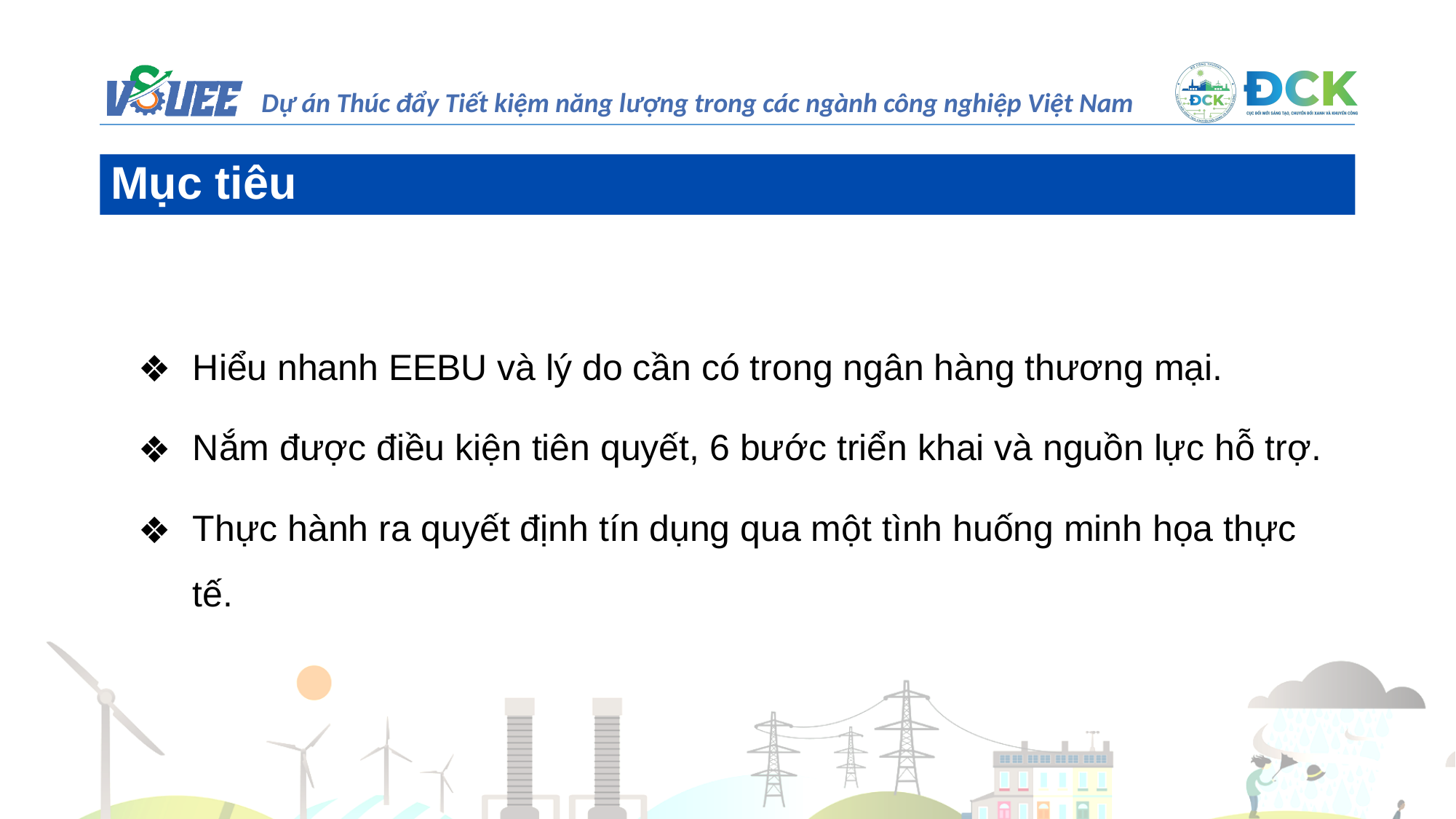

Mục tiêu
Hiểu nhanh EEBU và lý do cần có trong ngân hàng thương mại.
Nắm được điều kiện tiên quyết, 6 bước triển khai và nguồn lực hỗ trợ.
Thực hành ra quyết định tín dụng qua một tình huống minh họa thực tế.